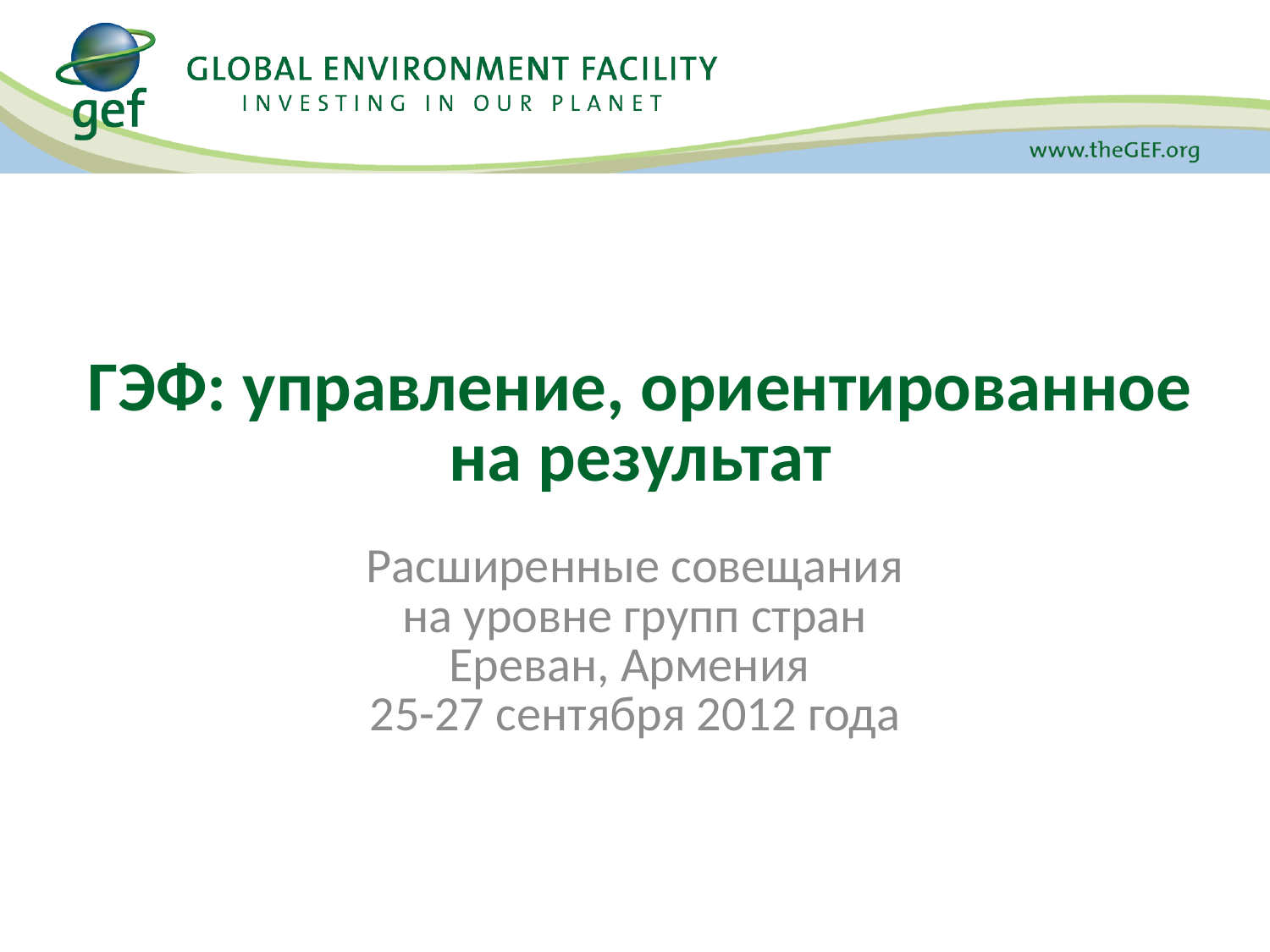

# ГЭФ: управление, ориентированное на результат
Расширенные совещания
на уровне групп стран
Ереван, Армения
25-27 сентября 2012 года